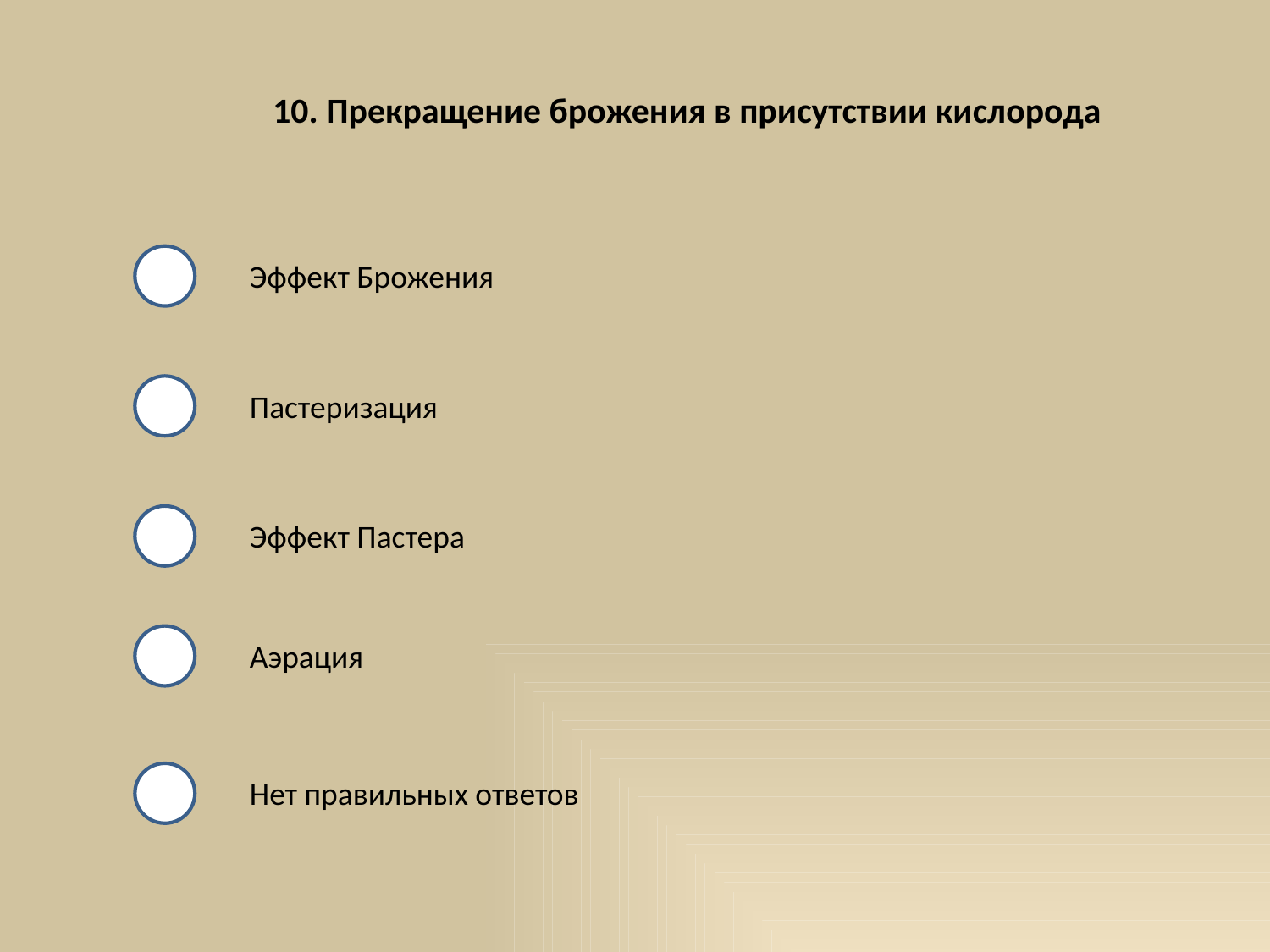

10. Прекращение брожения в присутствии кислорода

Эффект Брожения

Пастеризация
м
Эффект Пастера

Аэрация

Нет правильных ответов